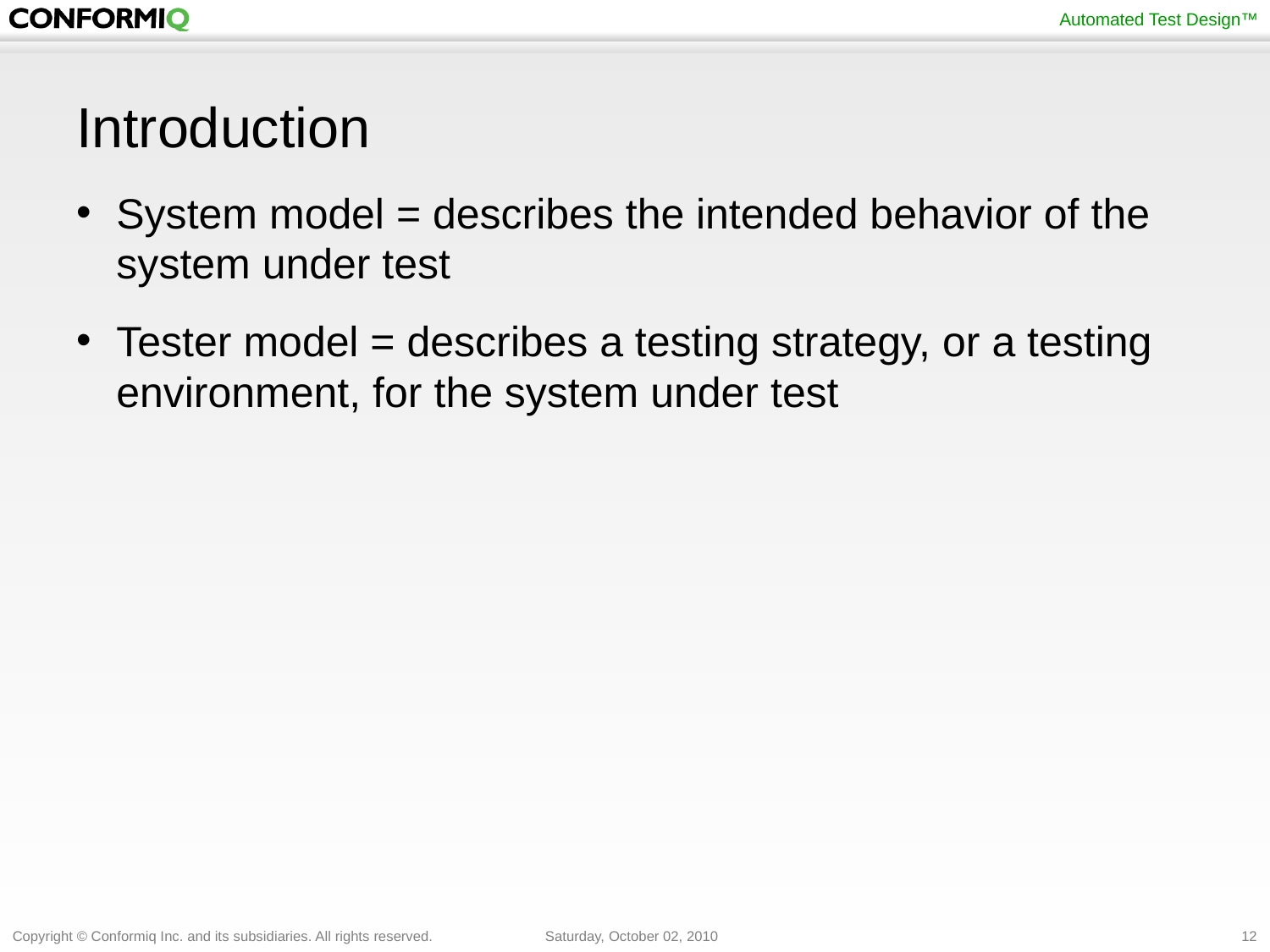

# Introduction
System model = describes the intended behavior of the system under test
Tester model = describes a testing strategy, or a testing environment, for the system under test